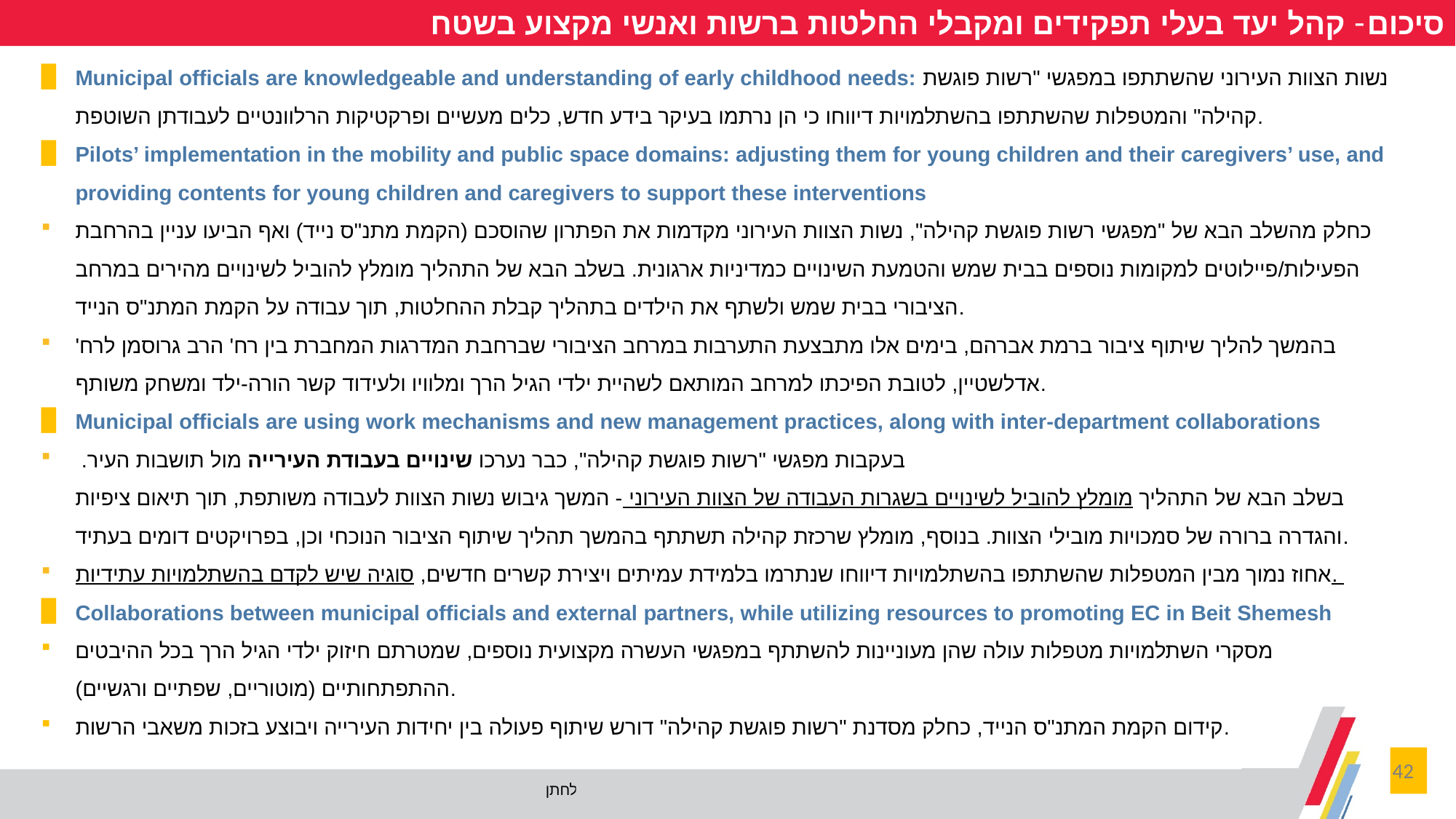

סיכום- קהל יעד בעלי תפקידים ומקבלי החלטות ברשות ואנשי מקצוע בשטח
Municipal officials are knowledgeable and understanding of early childhood needs: נשות הצוות העירוני שהשתתפו במפגשי "רשות פוגשת קהילה" והמטפלות שהשתתפו בהשתלמויות דיווחו כי הן נרתמו בעיקר בידע חדש, כלים מעשיים ופרקטיקות הרלוונטיים לעבודתן השוטפת.
Pilots’ implementation in the mobility and public space domains: adjusting them for young children and their caregivers’ use, and providing contents for young children and caregivers to support these interventions
כחלק מהשלב הבא של "מפגשי רשות פוגשת קהילה", נשות הצוות העירוני מקדמות את הפתרון שהוסכם (הקמת מתנ"ס נייד) ואף הביעו עניין בהרחבת הפעילות/פיילוטים למקומות נוספים בבית שמש והטמעת השינויים כמדיניות ארגונית. בשלב הבא של התהליך מומלץ להוביל לשינויים מהירים במרחב הציבורי בבית שמש ולשתף את הילדים בתהליך קבלת ההחלטות, תוך עבודה על הקמת המתנ"ס הנייד.
בהמשך להליך שיתוף ציבור ברמת אברהם, בימים אלו מתבצעת התערבות במרחב הציבורי שברחבת המדרגות המחברת בין רח' הרב גרוסמן לרח' אדלשטיין, לטובת הפיכתו למרחב המותאם לשהיית ילדי הגיל הרך ומלוויו ולעידוד קשר הורה-ילד ומשחק משותף.
Municipal officials are using work mechanisms and new management practices, along with inter-department collaborations
בעקבות מפגשי "רשות פוגשת קהילה", כבר נערכו שינויים בעבודת העירייה מול תושבות העיר.
בשלב הבא של התהליך מומלץ להוביל לשינויים בשגרות העבודה של הצוות העירוני - המשך גיבוש נשות הצוות לעבודה משותפת, תוך תיאום ציפיות והגדרה ברורה של סמכויות מובילי הצוות. בנוסף, מומלץ שרכזת קהילה תשתתף בהמשך תהליך שיתוף הציבור הנוכחי וכן, בפרויקטים דומים בעתיד.
אחוז נמוך מבין המטפלות שהשתתפו בהשתלמויות דיווחו שנתרמו בלמידת עמיתים ויצירת קשרים חדשים, סוגיה שיש לקדם בהשתלמויות עתידיות.
Collaborations between municipal officials and external partners, while utilizing resources to promoting EC in Beit Shemesh
מסקרי השתלמויות מטפלות עולה שהן מעוניינות להשתתף במפגשי העשרה מקצועית נוספים, שמטרתם חיזוק ילדי הגיל הרך בכל ההיבטים ההתפתחותיים (מוטוריים, שפתיים ורגשיים).
קידום הקמת המתנ"ס הנייד, כחלק מסדנת "רשות פוגשת קהילה" דורש שיתוף פעולה בין יחידות העירייה ויבוצע בזכות משאבי הרשות.
42